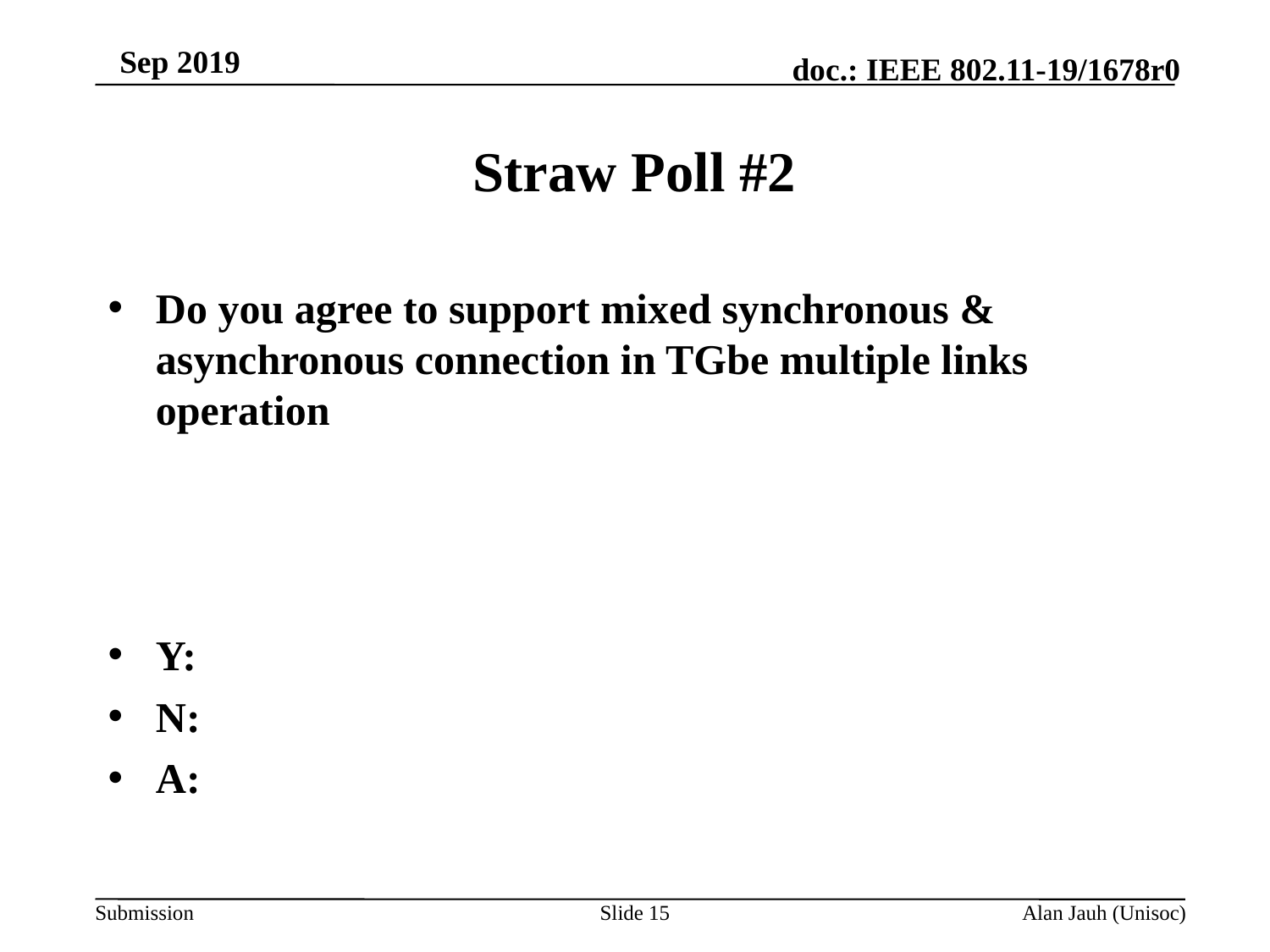

# Straw Poll #2
Do you agree to support mixed synchronous & asynchronous connection in TGbe multiple links operation

Y:
N:
A:

Slide 15
Alan Jauh (Unisoc)